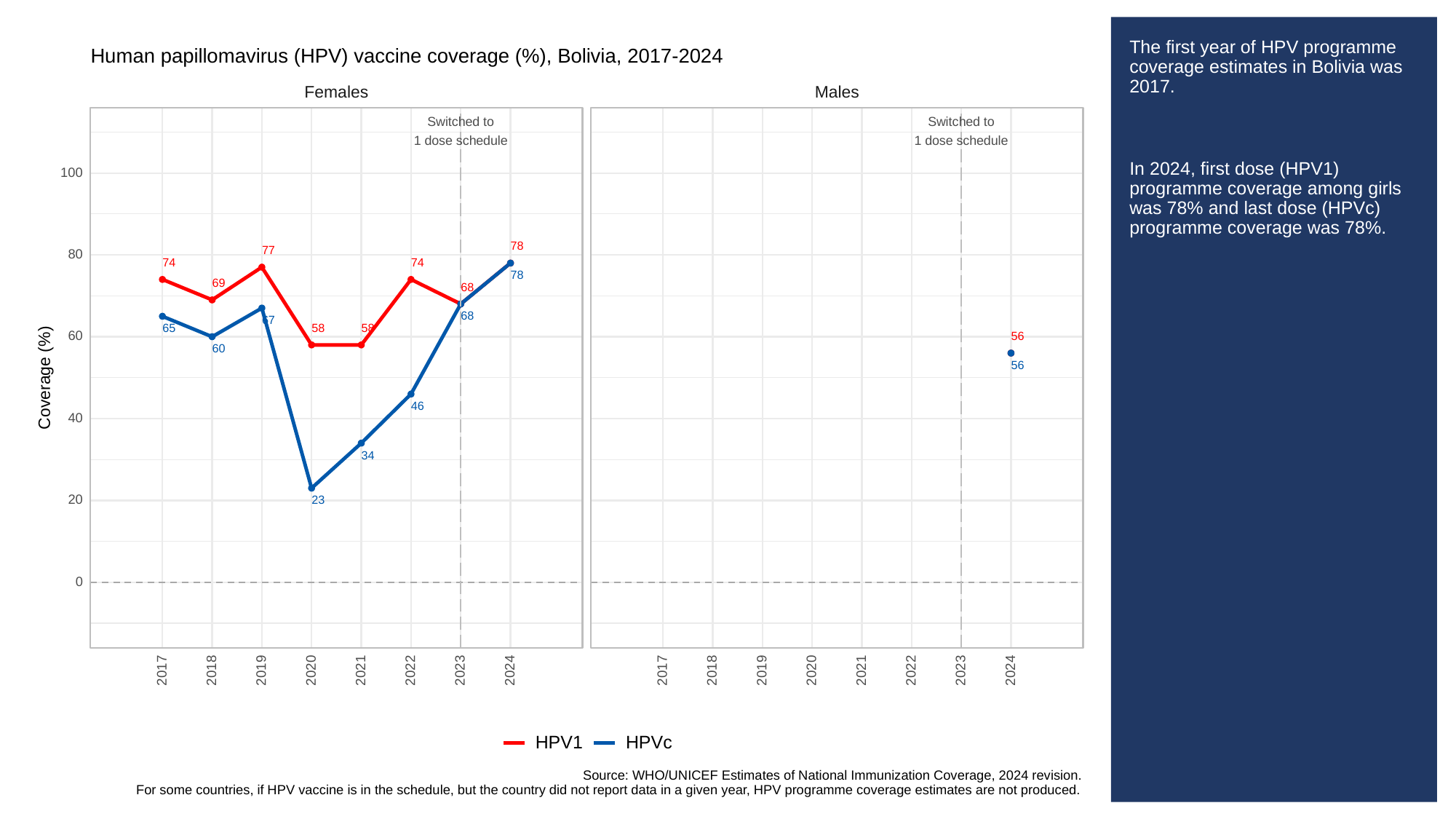

# The first year of HPV programme coverage estimates in Bolivia was 2017.

In 2024, first dose (HPV1) programme coverage among girls was 78% and last dose (HPVc) programme coverage was 78%.

Human papillomavirus (HPV) vaccine coverage (%), Bolivia, 2017-2024
Females
Males

Switched to
Switched to

1 dose schedule
1 dose schedule
100

78
77
80

74
74

78

69
68

68

67
58
58
65
60
56

60

56
Coverage (%)

46
40

34

20
23

0

2023
2023
2017
2018
2019
2020
2021
2022
2024
2017
2018
2019
2020
2021
2022
2024
HPVc
HPV1

Source: WHO/UNICEF Estimates of National Immunization Coverage, 2024 revision.
For some countries, if HPV vaccine is in the schedule, but the country did not report data in a given year, HPV programme coverage estimates are not produced.